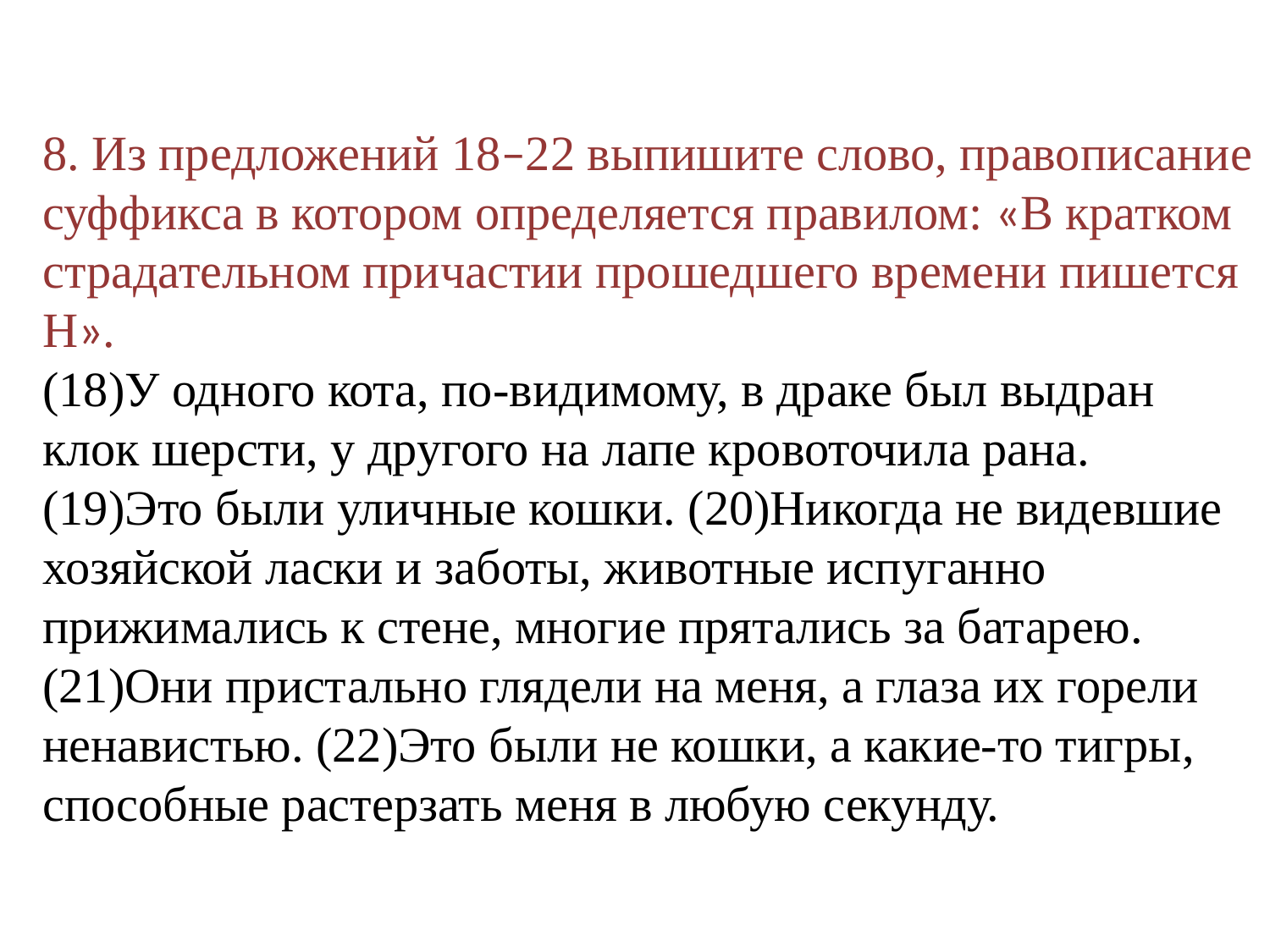

8. Из предложений 18–22 выпишите слово, правописание суффикса в котором определяется правилом: «В кратком страдательном причастии прошедшего времени пишется Н».
(18)У одного кота, по-видимому, в драке был выдран клок шерсти, у другого на лапе кровоточила рана. (19)Это были уличные кошки. (20)Никогда не видевшие хозяйской ласки и заботы, животные испуганно прижимались к стене, многие прятались за батарею. (21)Они пристально глядели на меня, а глаза их горели ненавистью. (22)Это были не кошки, а какие-то тигры, способные растерзать меня в любую секунду.